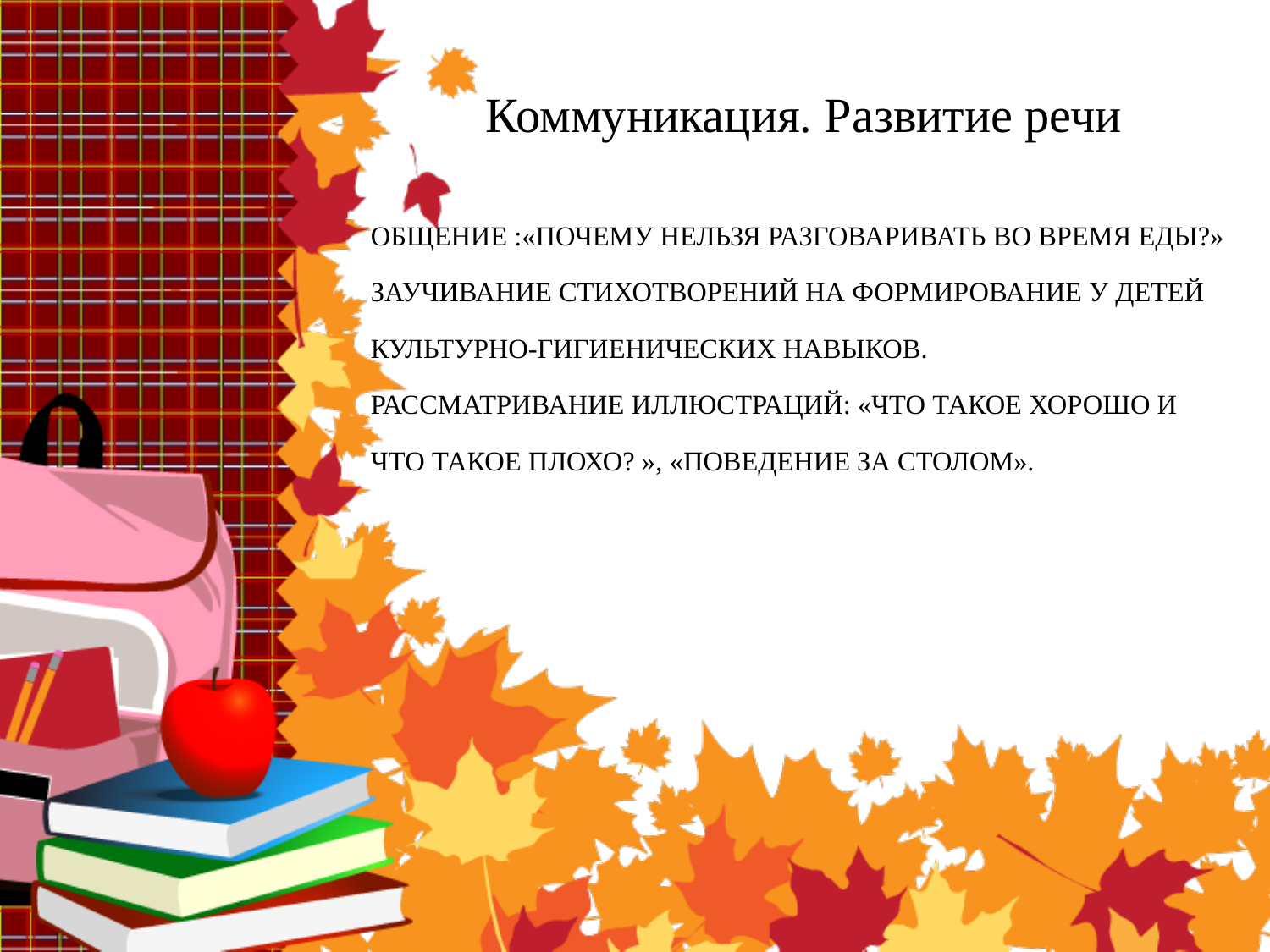

Коммуникация. Развитие речи
# общение :«Почему нельзя разговаривать во время еды?» заучивание стихотворений на формирование у детей культурно-гигиенических навыков. Рассматривание иллюстраций: «Что такое хорошо и что такое плохо? », «Поведение за столом».